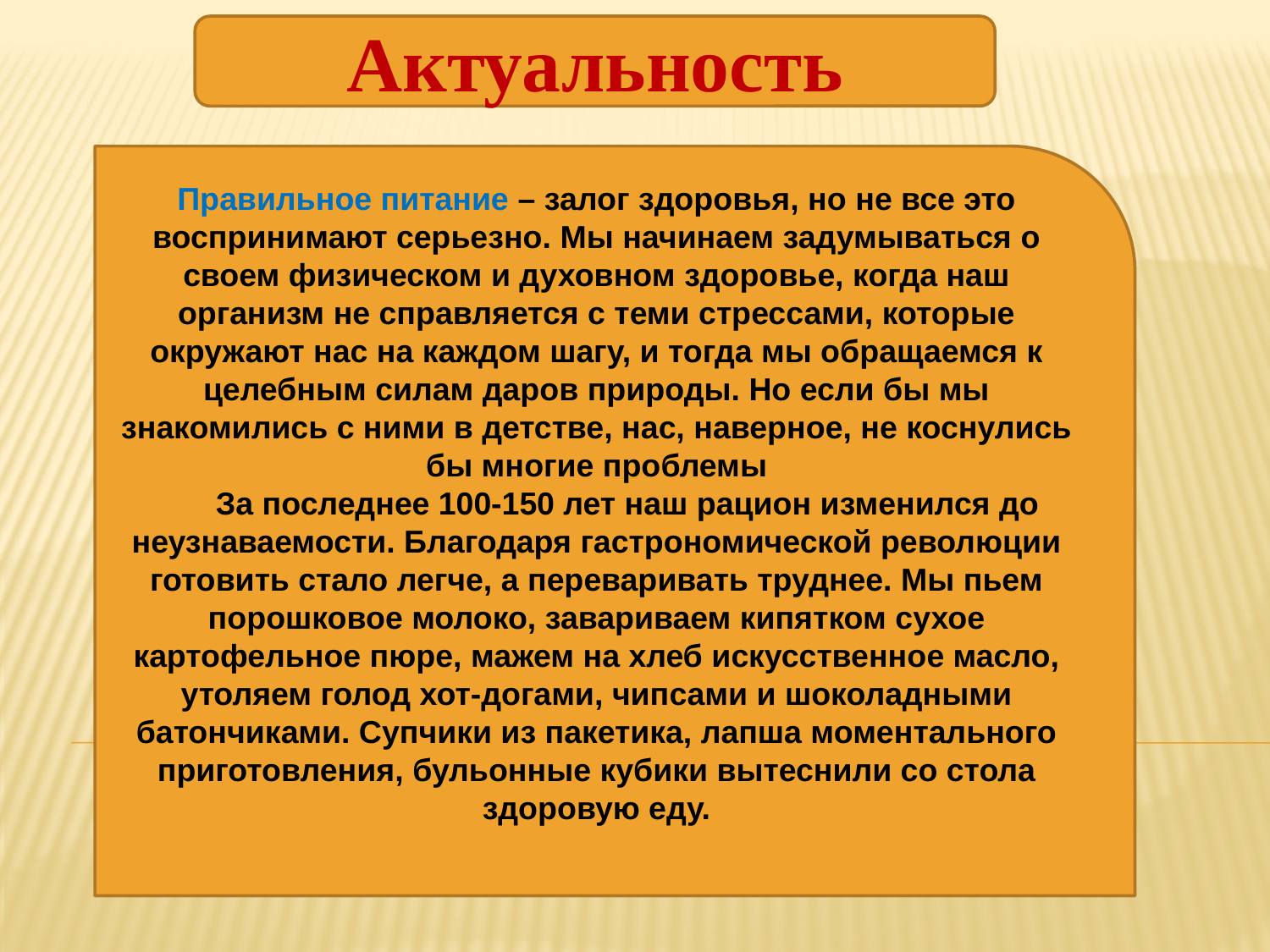

Актуальность

Правильное питание – залог здоровья, но не все это воспринимают серьезно. Мы начинаем задумываться о своем физическом и духовном здоровье, когда наш организм не справляется с теми стрессами, которые окружают нас на каждом шагу, и тогда мы обращаемся к целебным силам даров природы. Но если бы мы знакомились с ними в детстве, нас, наверное, не коснулись бы многие проблемы
       За последнее 100-150 лет наш рацион изменился до неузнаваемости. Благодаря гастрономической революции готовить стало легче, а переваривать труднее. Мы пьем порошковое молоко, завариваем кипятком сухое картофельное пюре, мажем на хлеб искусственное масло, утоляем голод хот-догами, чипсами и шоколадными батончиками. Супчики из пакетика, лапша моментального приготовления, бульонные кубики вытеснили со стола здоровую еду.
#